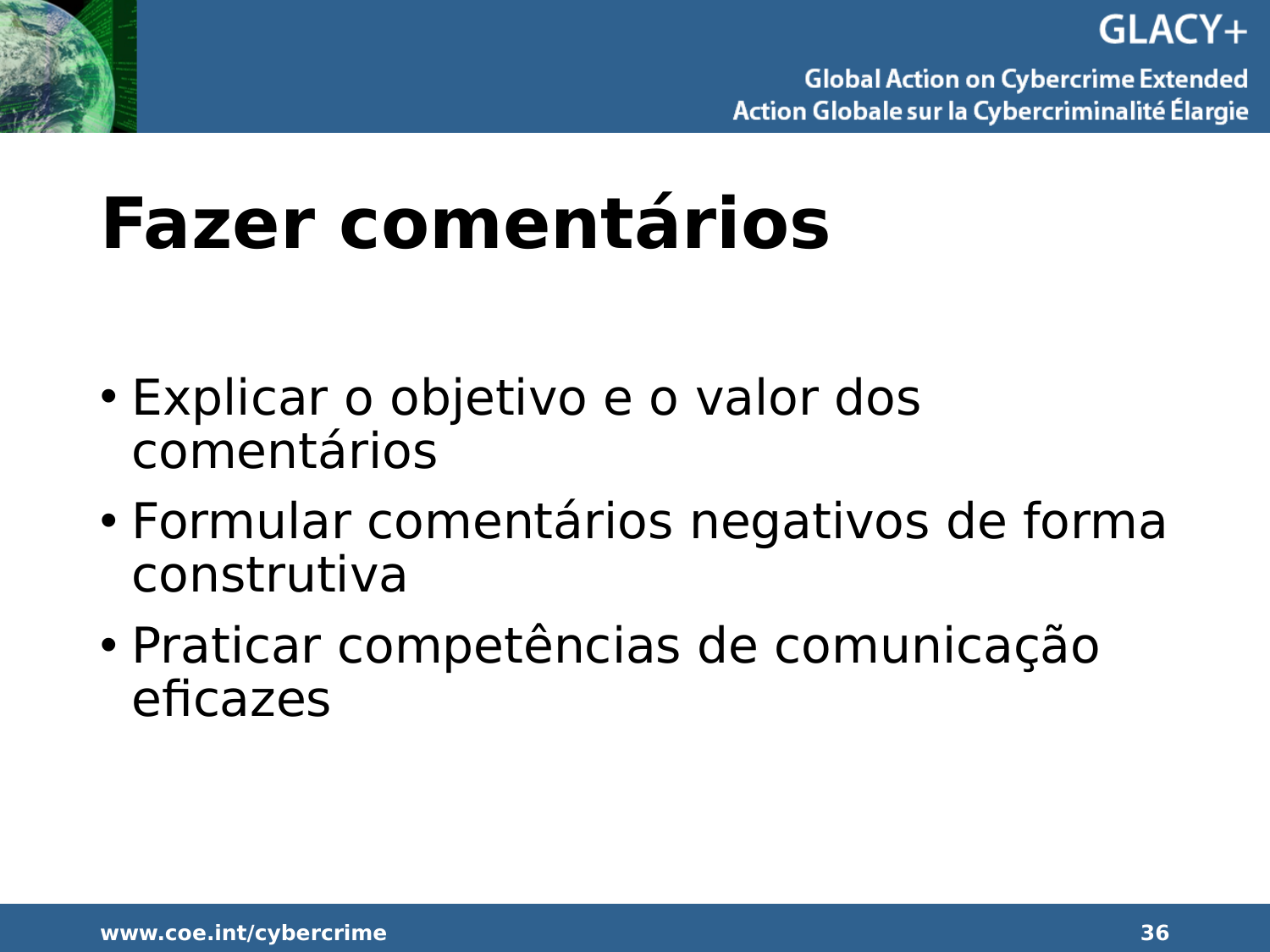

# Fazer comentários
Explicar o objetivo e o valor dos comentários
Formular comentários negativos de forma construtiva
Praticar competências de comunicação eficazes

www.coe.int/cybercrime
36